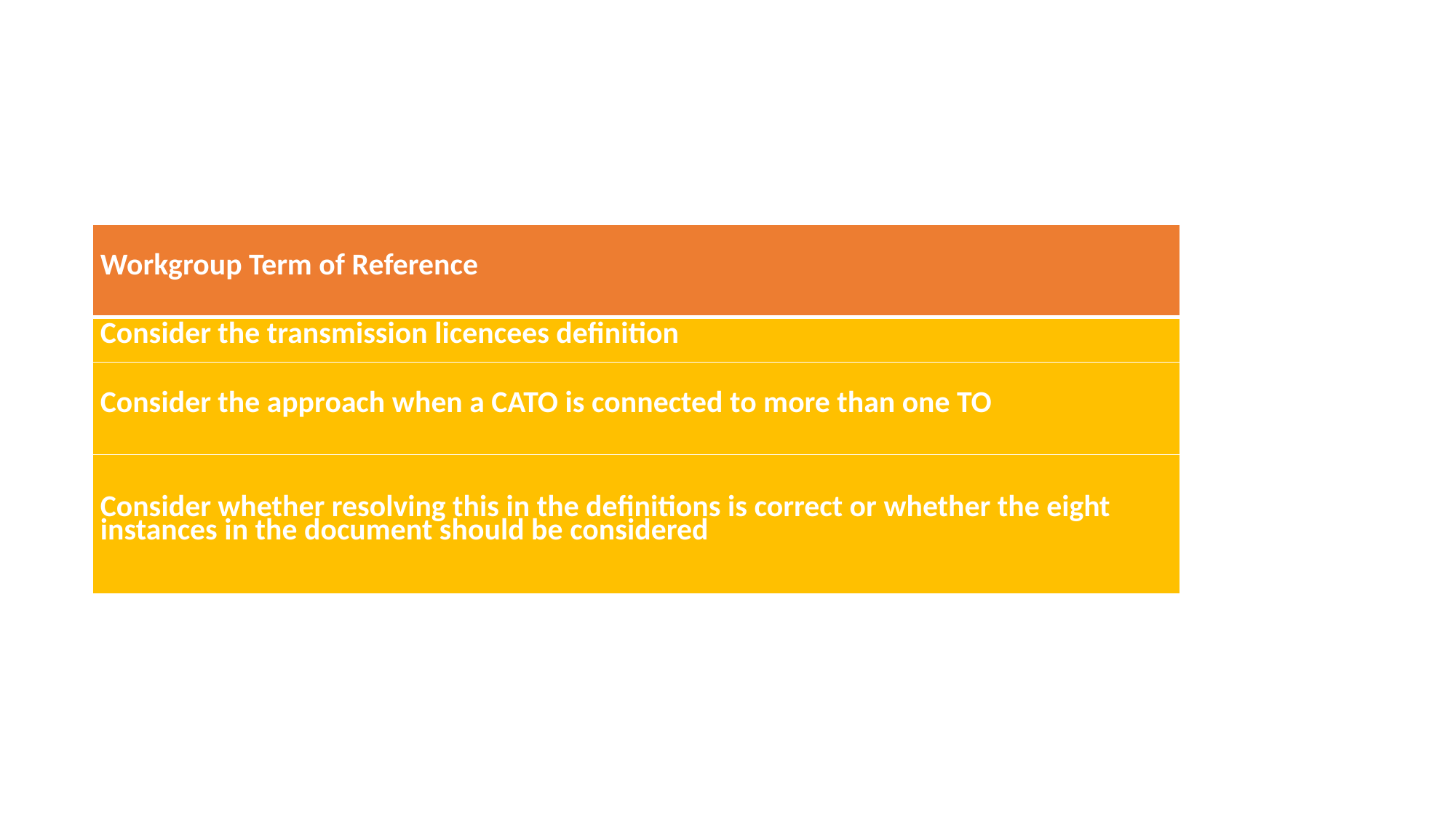

| Workgroup Term of Reference |
| --- |
| Consider the transmission licencees definition |
| Consider the approach when a CATO is connected to more than one TO |
| Consider whether resolving this in the definitions is correct or whether the eight instances in the document should be considered |